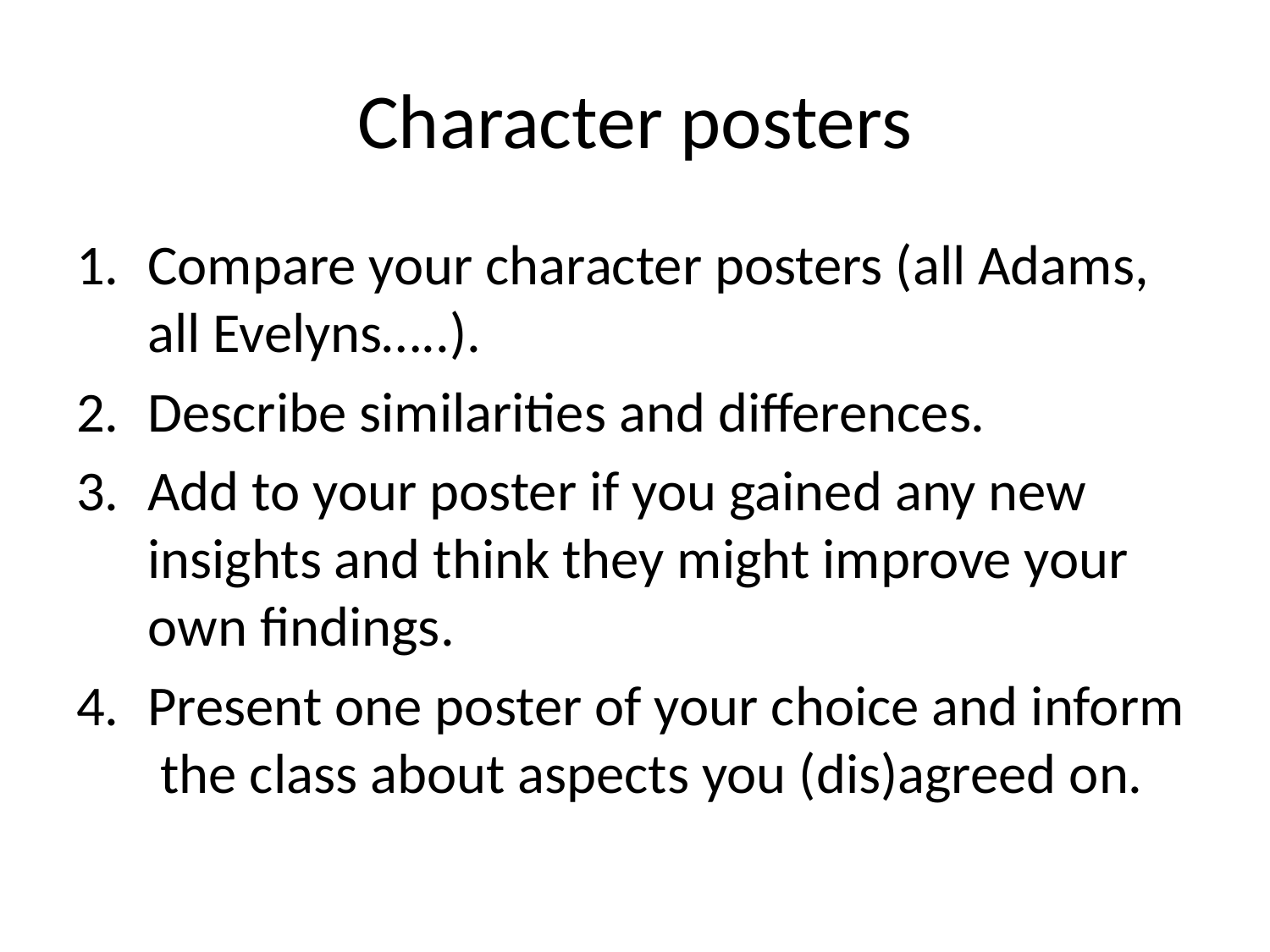

# Character posters
Compare your character posters (all Adams, all Evelyns…..).
Describe similarities and differences.
Add to your poster if you gained any new insights and think they might improve your own findings.
Present one poster of your choice and inform  the class about aspects you (dis)agreed on.